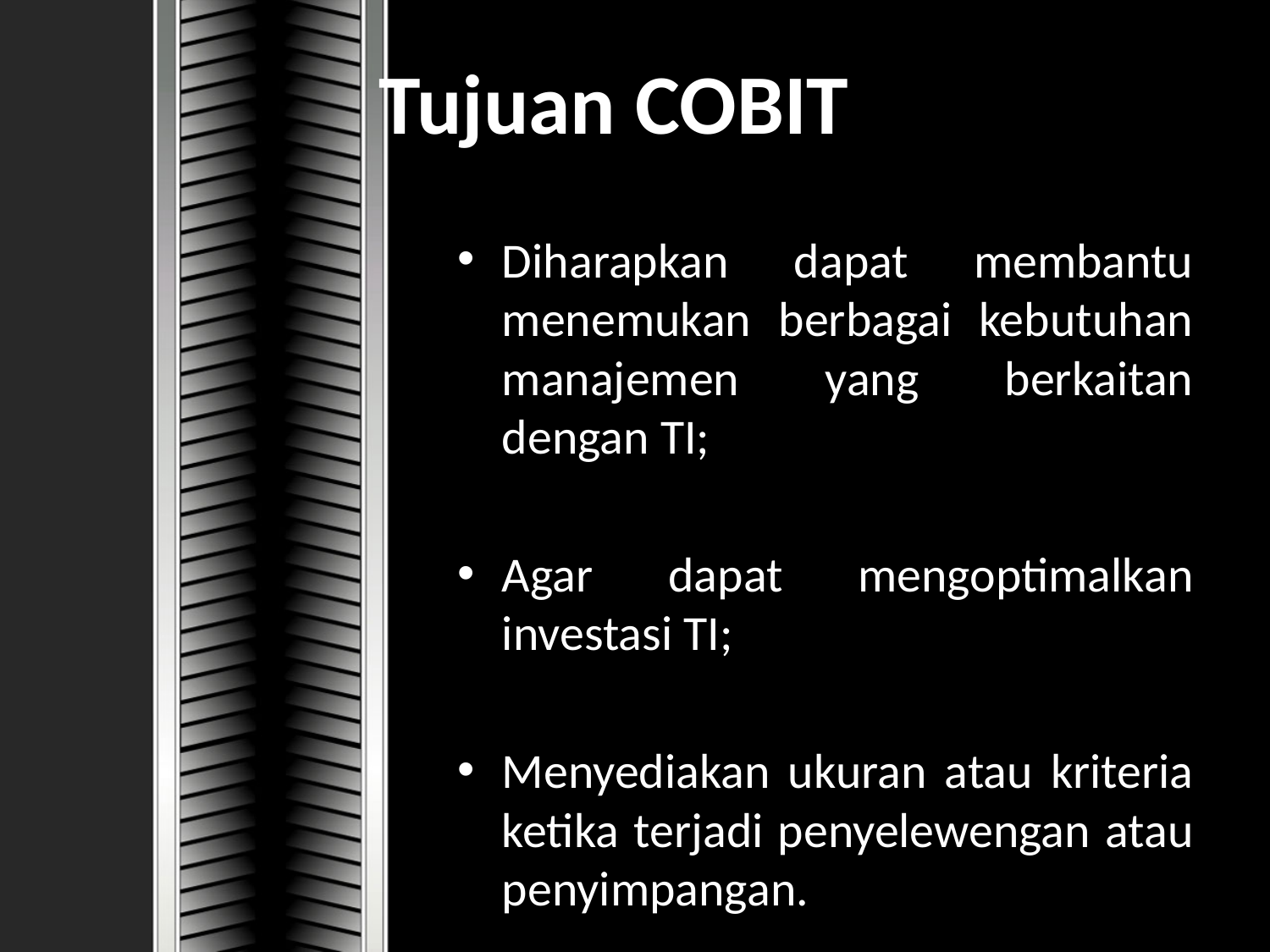

# Tujuan COBIT
Diharapkan dapat membantu menemukan berbagai kebutuhan manajemen yang berkaitan dengan TI;

Agar dapat mengoptimalkan investasi TI;

Menyediakan ukuran atau kriteria ketika terjadi penyelewengan atau penyimpangan.